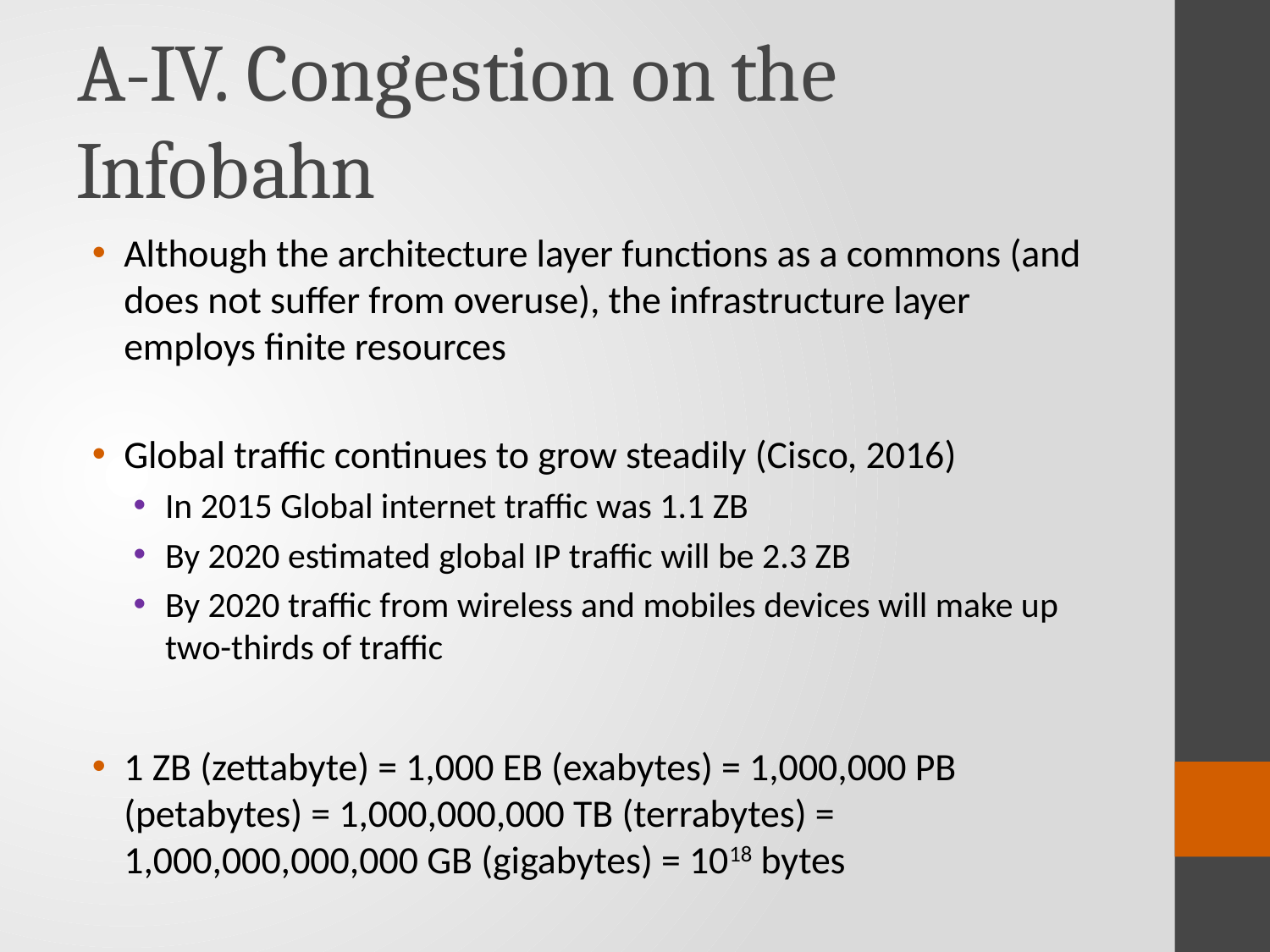

# A-IV. Congestion on the Infobahn
Although the architecture layer functions as a commons (and does not suffer from overuse), the infrastructure layer employs finite resources

Global traffic continues to grow steadily (Cisco, 2016)
In 2015 Global internet traffic was 1.1 ZB
By 2020 estimated global IP traffic will be 2.3 ZB
By 2020 traffic from wireless and mobiles devices will make up two-thirds of traffic

1 ZB (zettabyte) = 1,000 EB (exabytes) = 1,000,000 PB (petabytes) = 1,000,000,000 TB (terrabytes) = 1,000,000,000,000 GB (gigabytes) = 1018 bytes